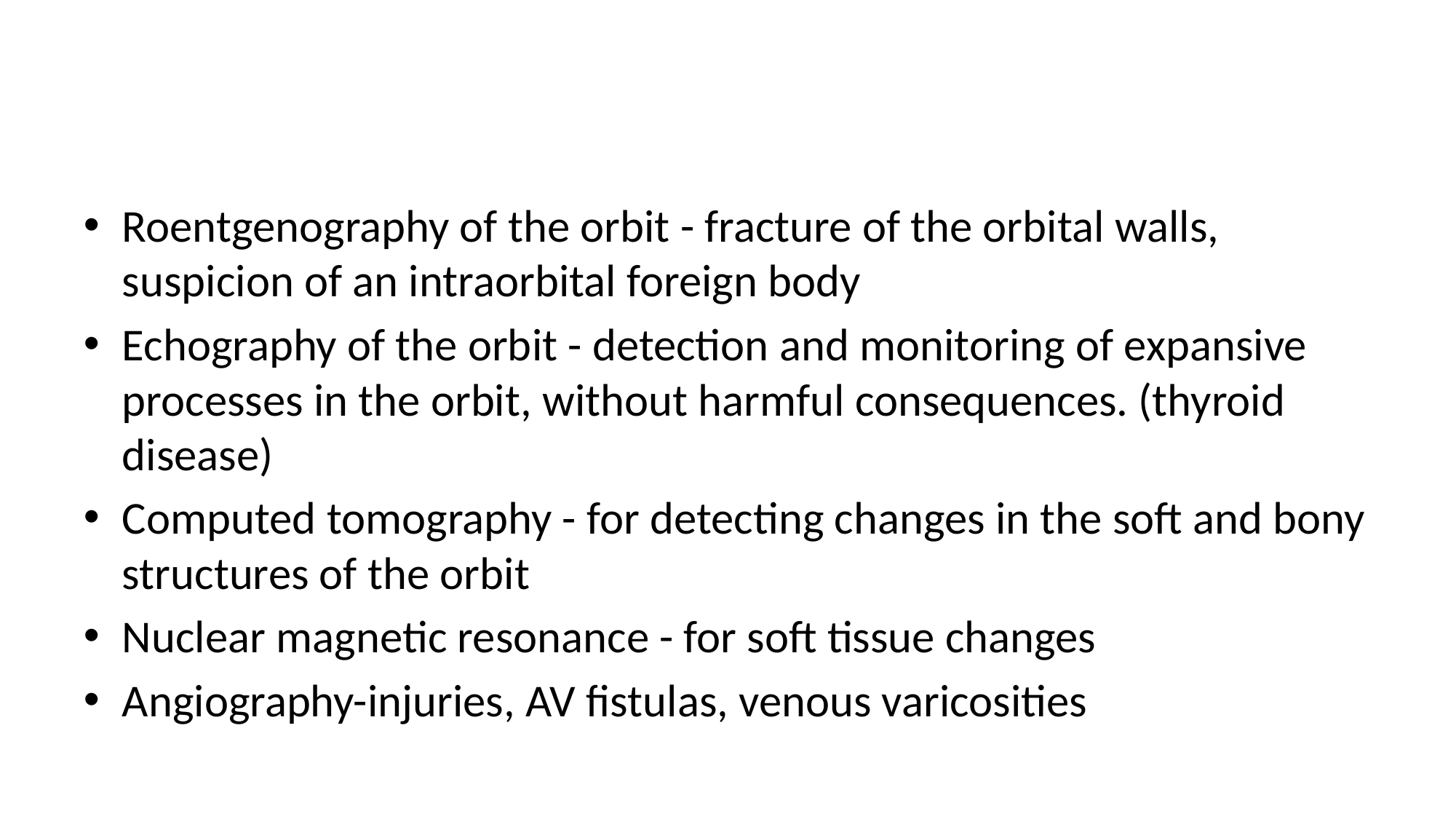

#
Roentgenography of the orbit - fracture of the orbital walls, suspicion of an intraorbital foreign body
Echography of the orbit - detection and monitoring of expansive processes in the orbit, without harmful consequences. (thyroid disease)
Computed tomography - for detecting changes in the soft and bony structures of the orbit
Nuclear magnetic resonance - for soft tissue changes
Angiography-injuries, AV fistulas, venous varicosities